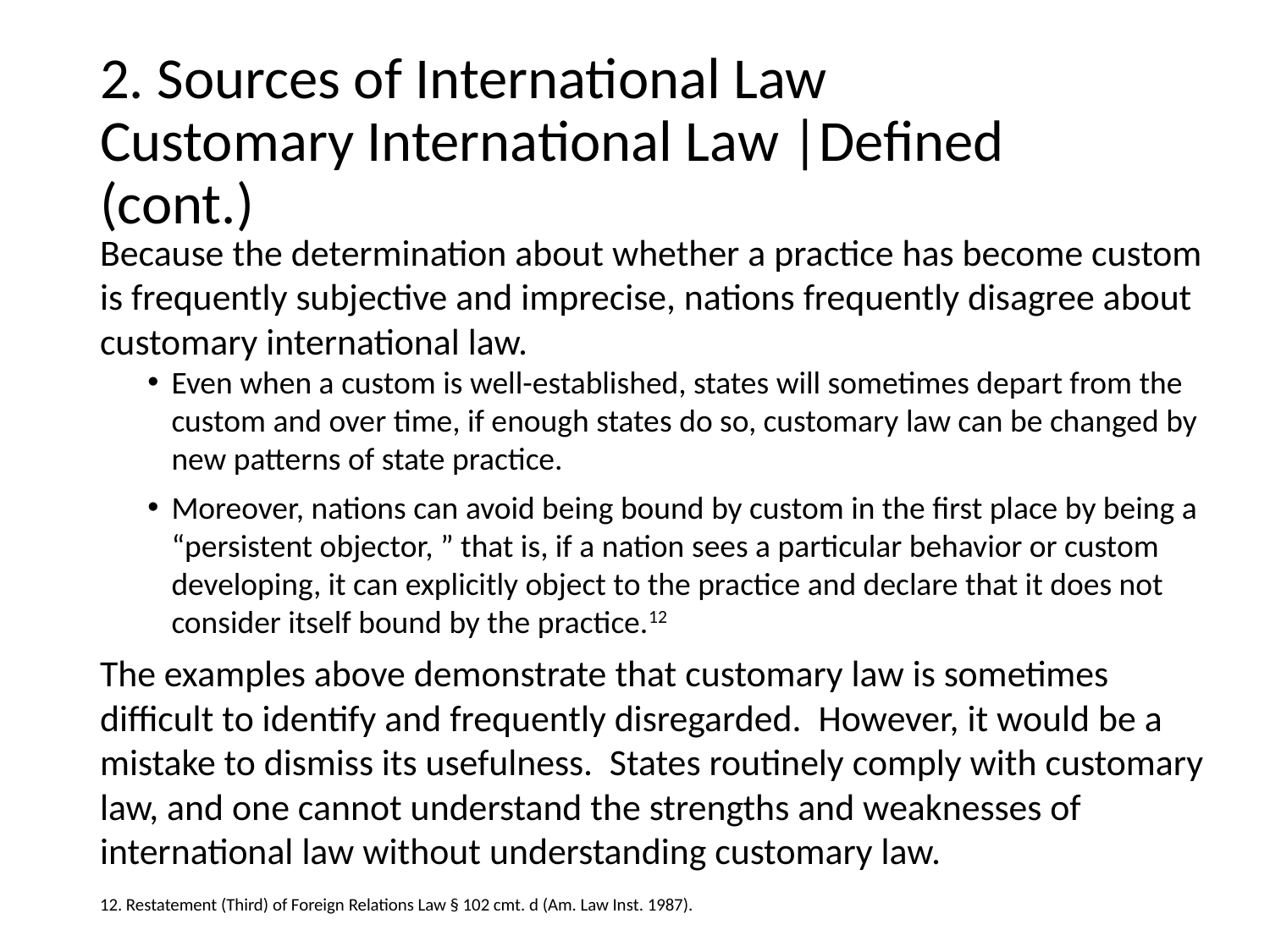

# 2. Sources of International Law Customary International Law |Defined (cont.)
Because the determination about whether a practice has become custom is frequently subjective and imprecise, nations frequently disagree about customary international law.
Even when a custom is well-established, states will sometimes depart from the custom and over time, if enough states do so, customary law can be changed by new patterns of state practice.
Moreover, nations can avoid being bound by custom in the first place by being a “persistent objector, ” that is, if a nation sees a particular behavior or custom developing, it can explicitly object to the practice and declare that it does not consider itself bound by the practice.12
The examples above demonstrate that customary law is sometimes difficult to identify and frequently disregarded.  However, it would be a mistake to dismiss its usefulness.  States routinely comply with customary law, and one cannot understand the strengths and weaknesses of international law without understanding customary law.

12. Restatement (Third) of Foreign Relations Law § 102 cmt. d (Am. Law Inst. 1987).